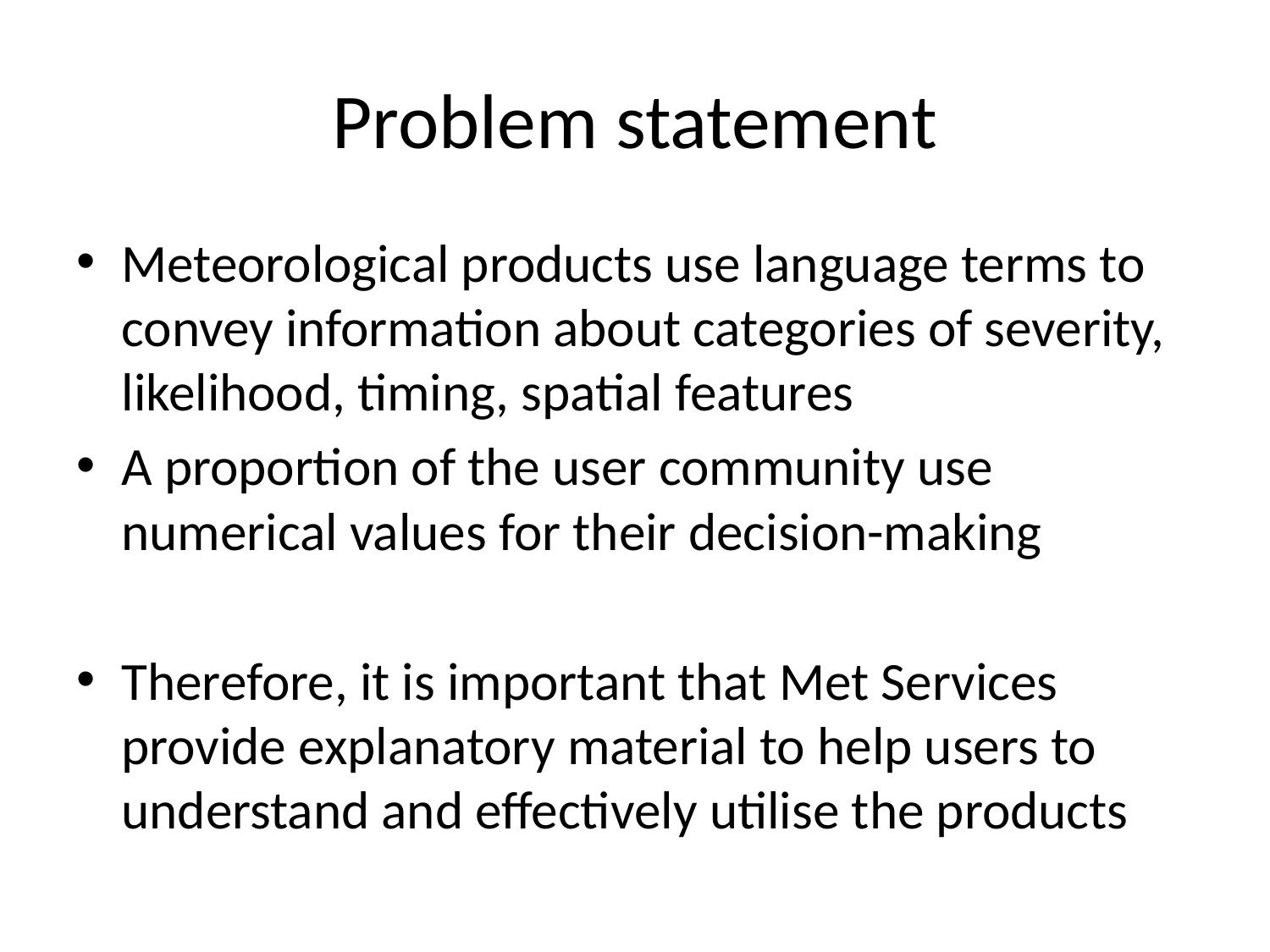

# Problem statement
Meteorological products use language terms to convey information about categories of severity, likelihood, timing, spatial features
A proportion of the user community use numerical values for their decision-making

Therefore, it is important that Met Services provide explanatory material to help users to understand and effectively utilise the products